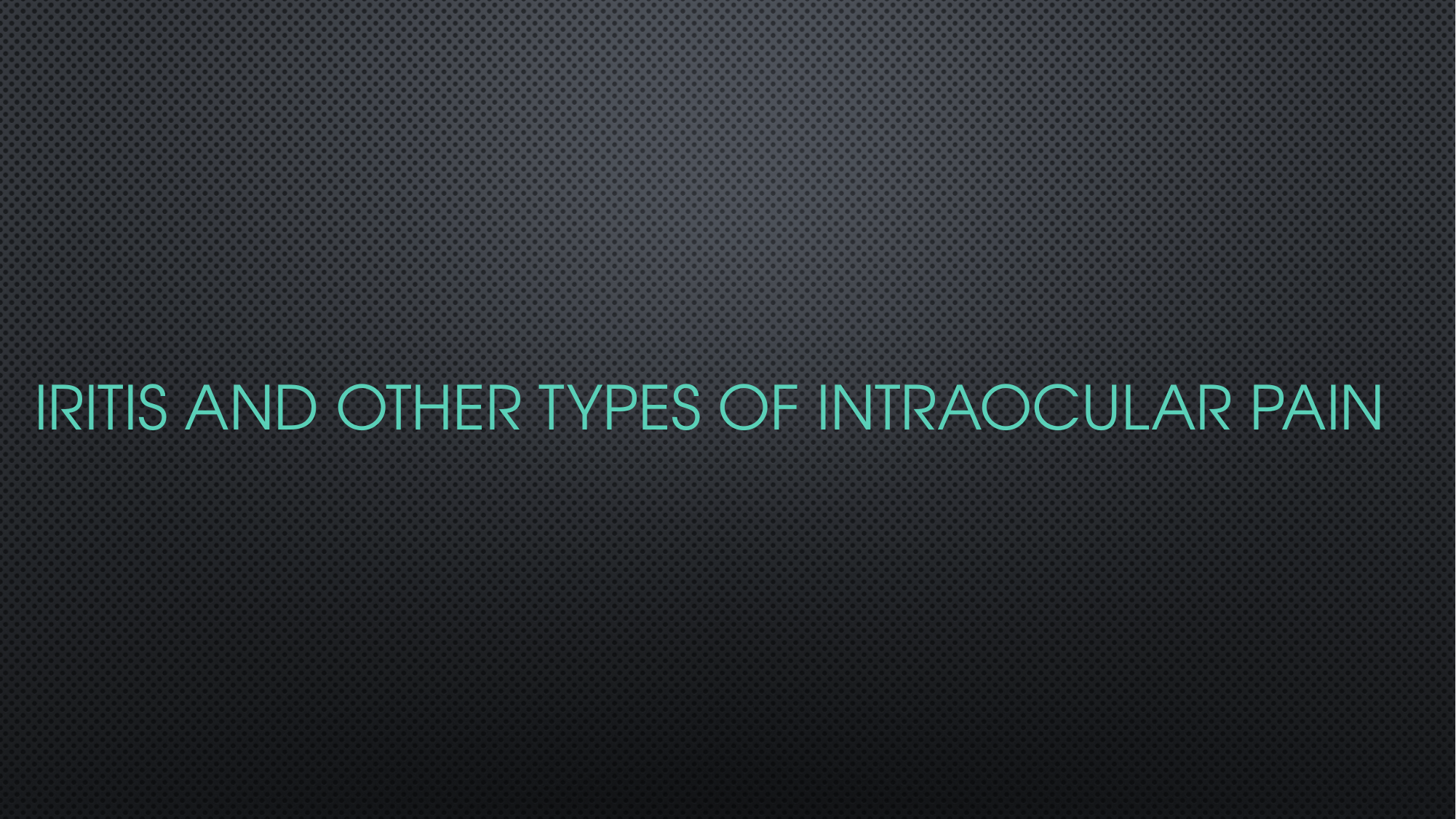

# Iritis and other types of intraocular pain